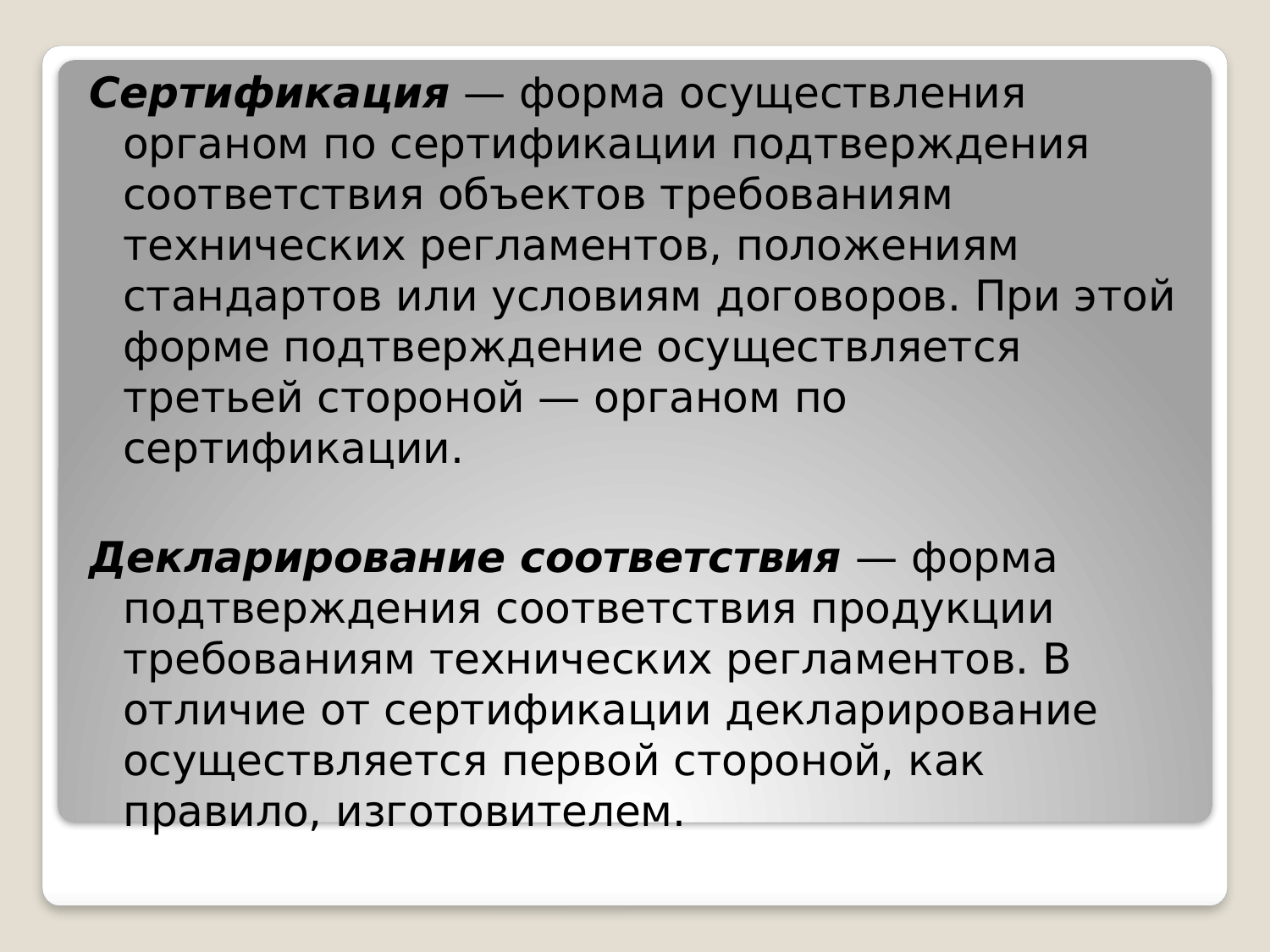

Сертификация — форма осуществления органом по сертификации подтверждения соответствия объектов требованиям технических регламентов, положениям стандартов или условиям договоров. При этой форме подтверждение осуществляется третьей стороной — органом по сертификации.

Декларирование соответствия — форма подтверждения соответствия продукции требованиям технических регламентов. В отличие от сертификации декларирование осуществляется первой стороной, как правило, изготовителем.